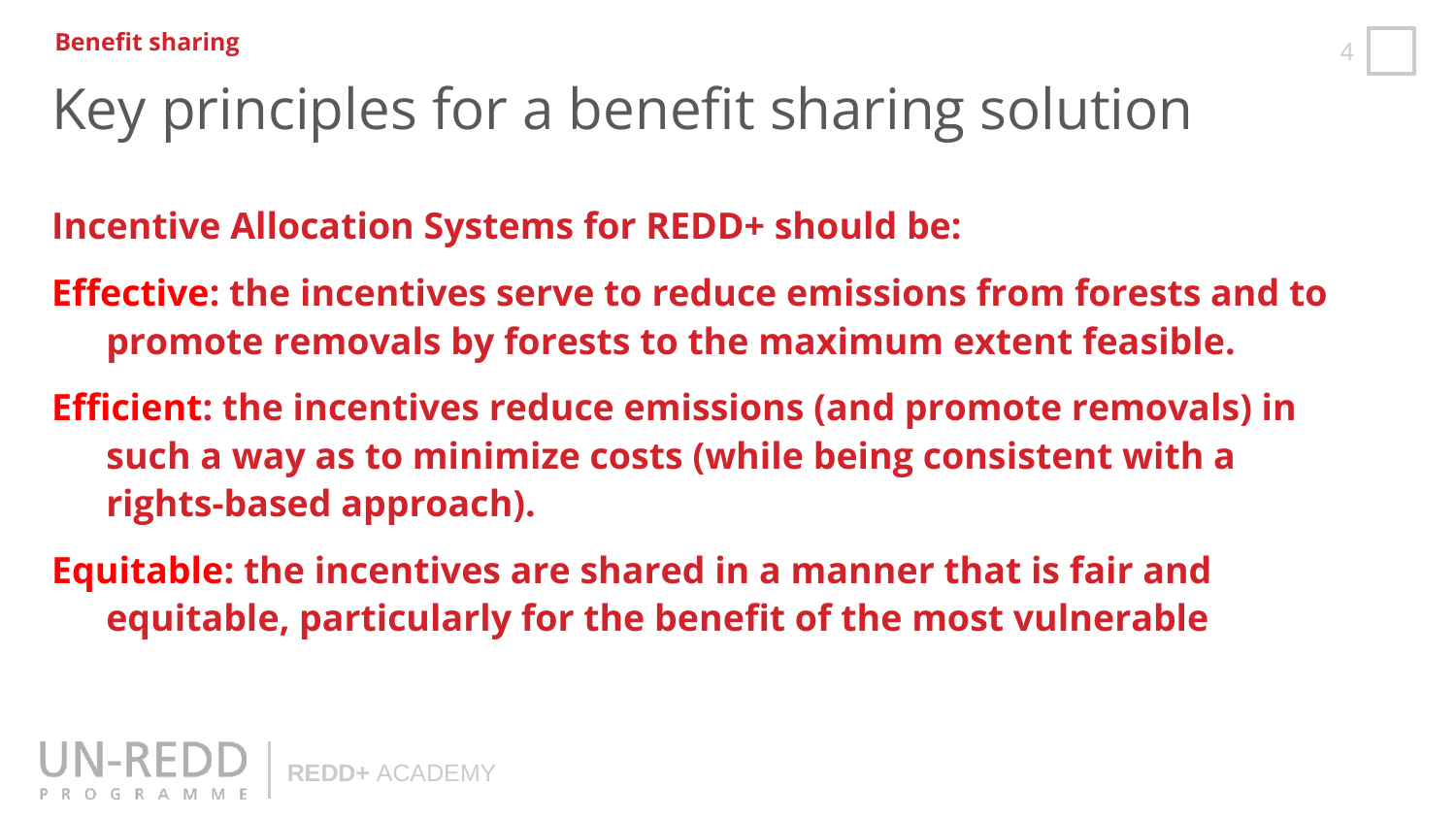

Benefit sharing
Key principles for a benefit sharing solution
Incentive Allocation Systems for REDD+ should be:
Effective: the incentives serve to reduce emissions from forests and to promote removals by forests to the maximum extent feasible.
Efficient: the incentives reduce emissions (and promote removals) in such a way as to minimize costs (while being consistent with a rights-based approach).
Equitable: the incentives are shared in a manner that is fair and equitable, particularly for the benefit of the most vulnerable